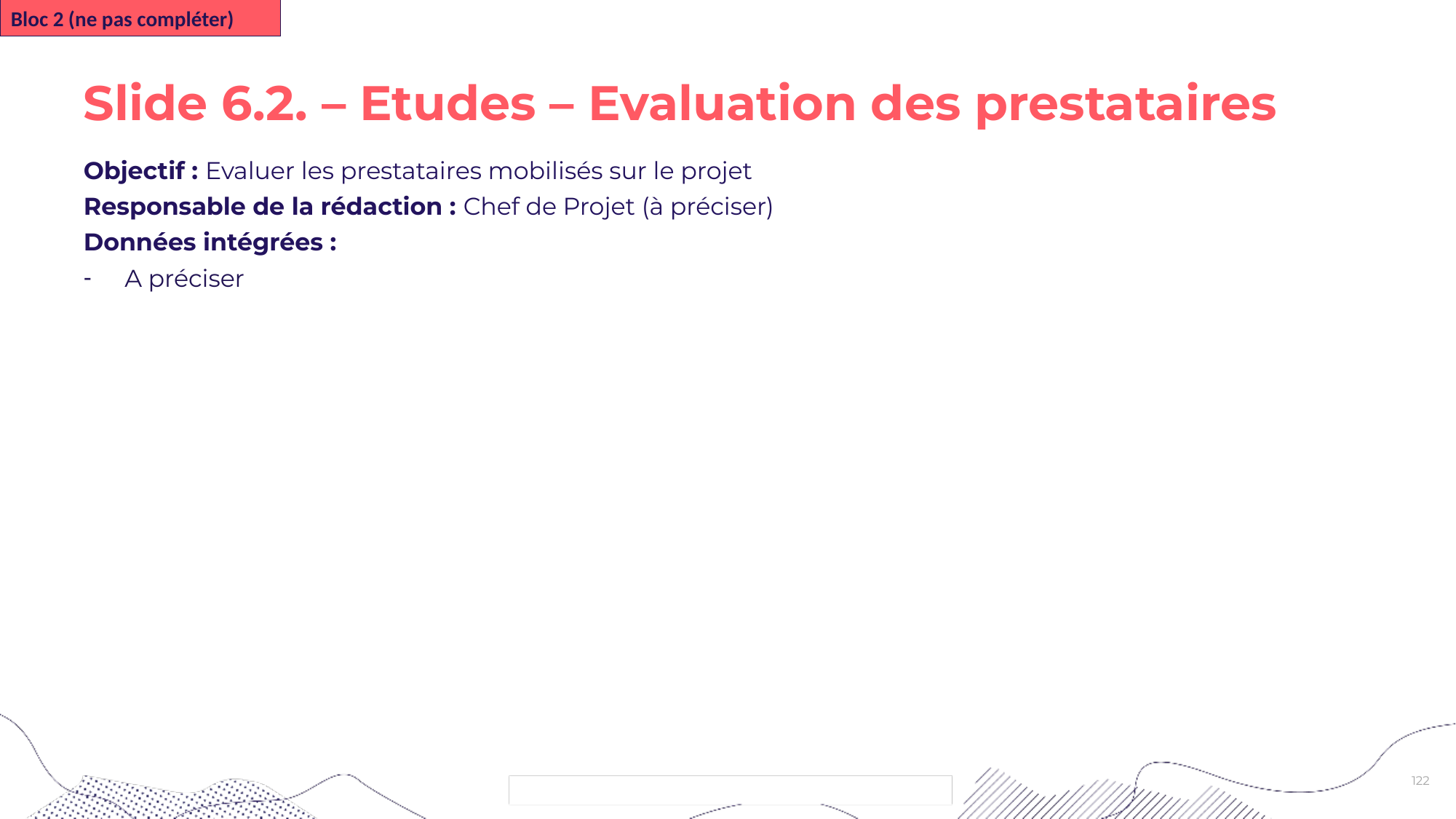

Bloc 2 (ne pas compléter)
# Slide 6.2. – Etudes – Evaluation des prestataires
Objectif : Evaluer les prestataires mobilisés sur le projet
Responsable de la rédaction : Chef de Projet (à préciser)
Données intégrées :
A préciser

122